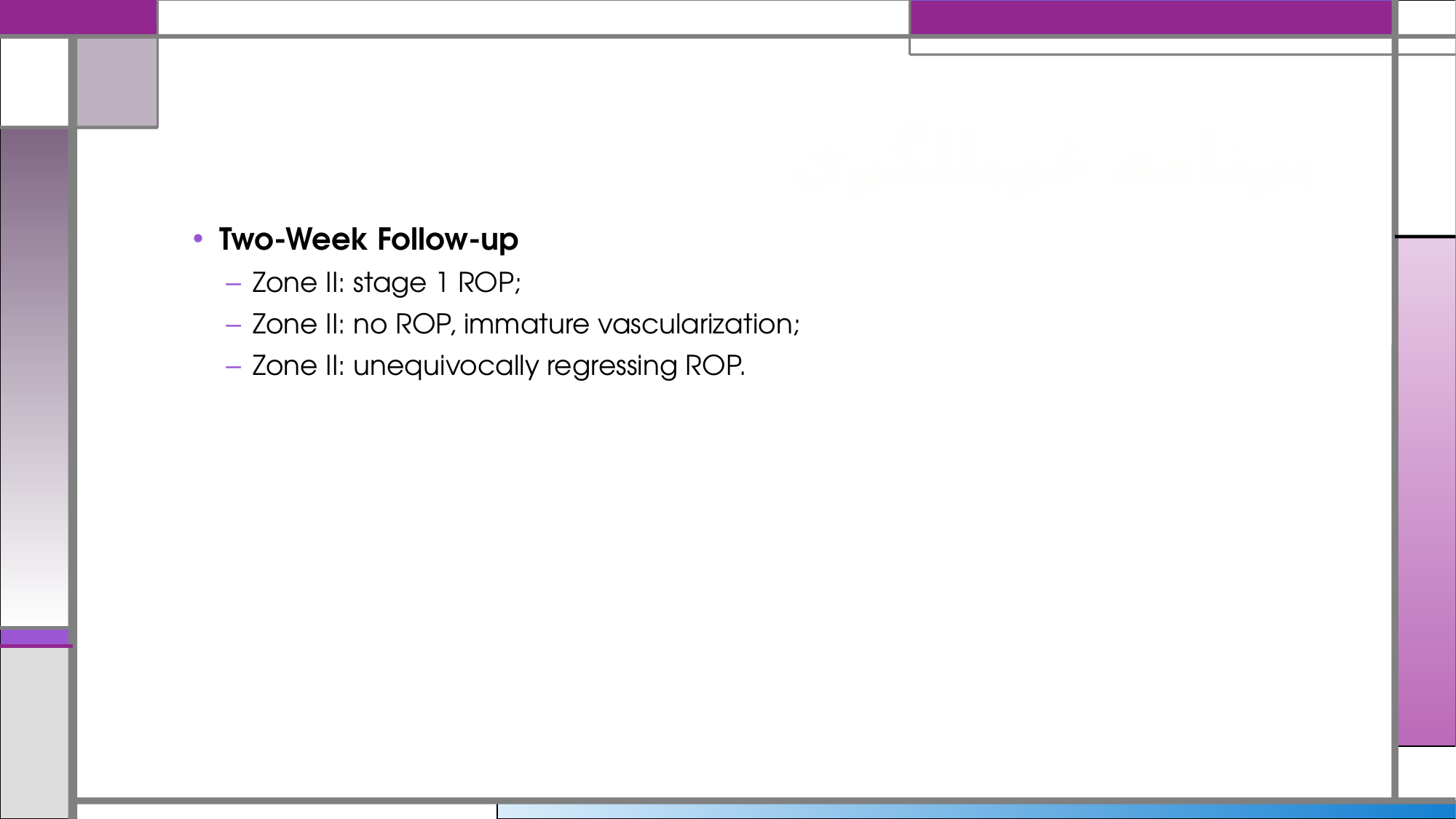

# برنامه غربالگری
Two-Week Follow-up
Zone II: stage 1 ROP;
Zone II: no ROP, immature vascularization;
Zone II: unequivocally regressing ROP.